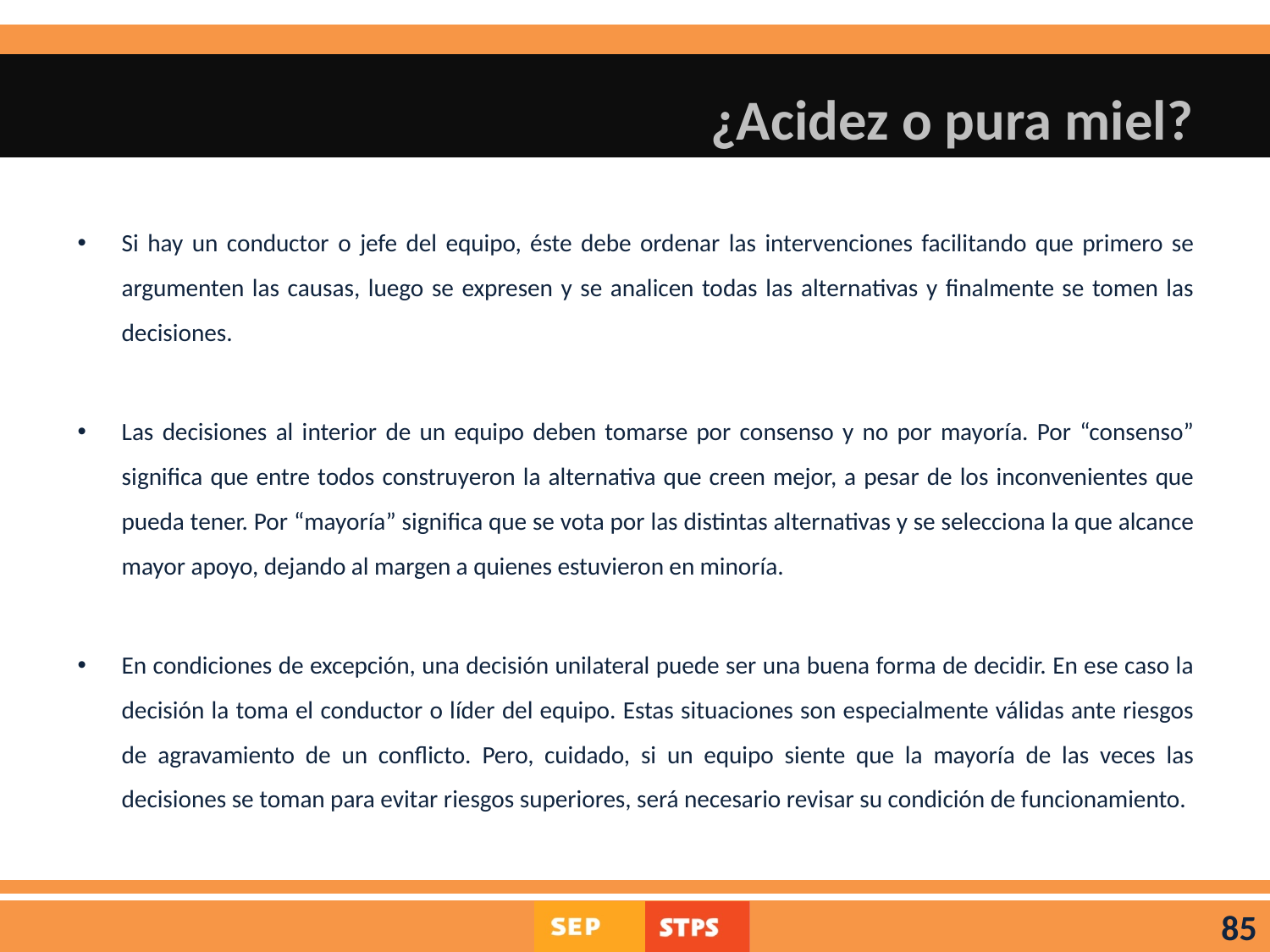

# ¿Acidez o pura miel?
Si hay un conductor o jefe del equipo, éste debe ordenar las intervenciones facilitando que primero se argumenten las causas, luego se expresen y se analicen todas las alternativas y finalmente se tomen las decisiones.

Las decisiones al interior de un equipo deben tomarse por consenso y no por mayoría. Por “consenso” significa que entre todos construyeron la alternativa que creen mejor, a pesar de los inconvenientes que pueda tener. Por “mayoría” significa que se vota por las distintas alternativas y se selecciona la que alcance mayor apoyo, dejando al margen a quienes estuvieron en minoría.

En condiciones de excepción, una decisión unilateral puede ser una buena forma de decidir. En ese caso la decisión la toma el conductor o líder del equipo. Estas situaciones son especialmente válidas ante riesgos de agravamiento de un conflicto. Pero, cuidado, si un equipo siente que la mayoría de las veces las decisiones se toman para evitar riesgos superiores, será necesario revisar su condición de funcionamiento.
85